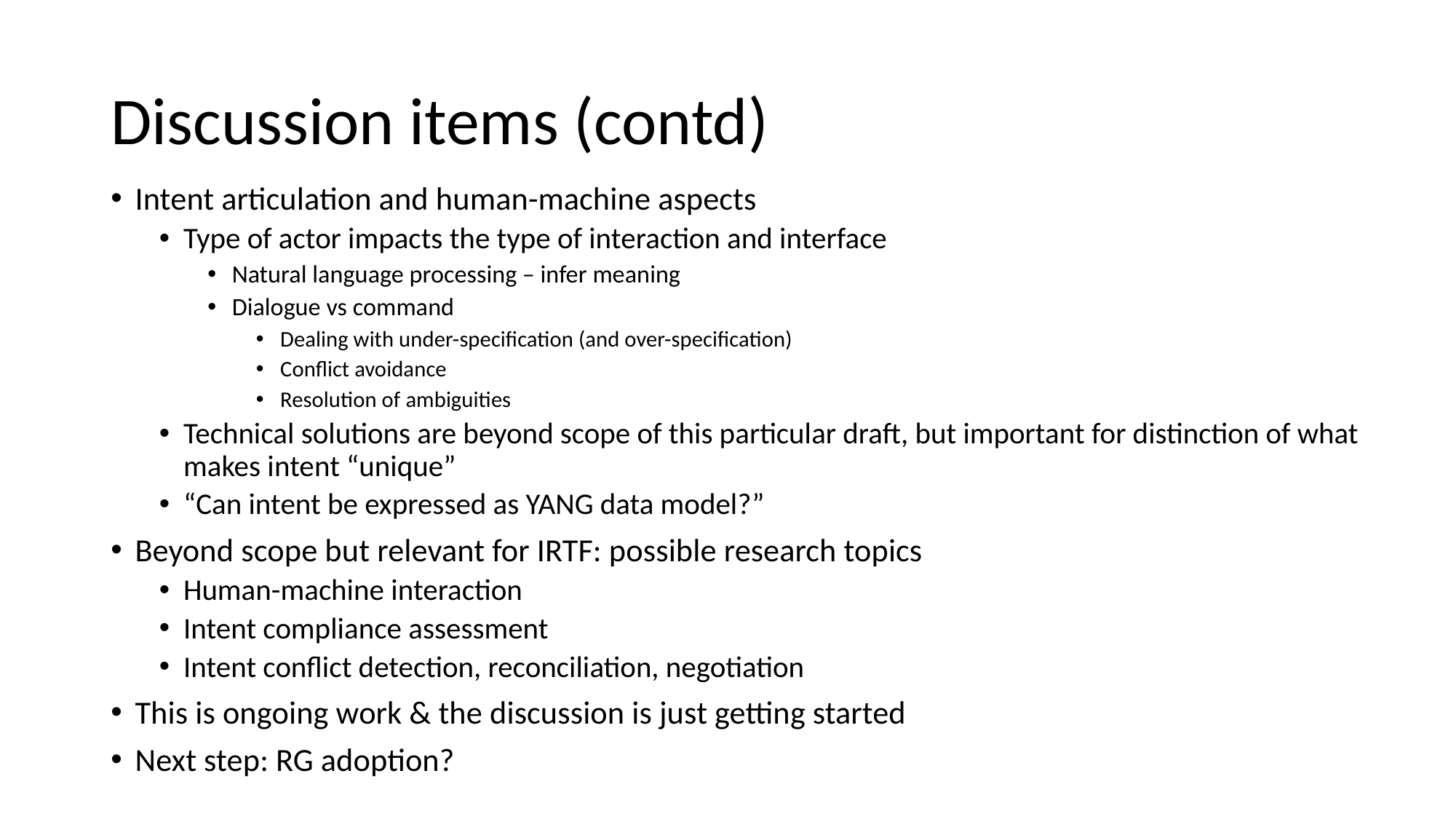

# Discussion items (contd)
Intent articulation and human-machine aspects
Type of actor impacts the type of interaction and interface
Natural language processing – infer meaning
Dialogue vs command
Dealing with under-specification (and over-specification)
Conflict avoidance
Resolution of ambiguities
Technical solutions are beyond scope of this particular draft, but important for distinction of what makes intent “unique”
“Can intent be expressed as YANG data model?”
Beyond scope but relevant for IRTF: possible research topics
Human-machine interaction
Intent compliance assessment
Intent conflict detection, reconciliation, negotiation
This is ongoing work & the discussion is just getting started
Next step: RG adoption?